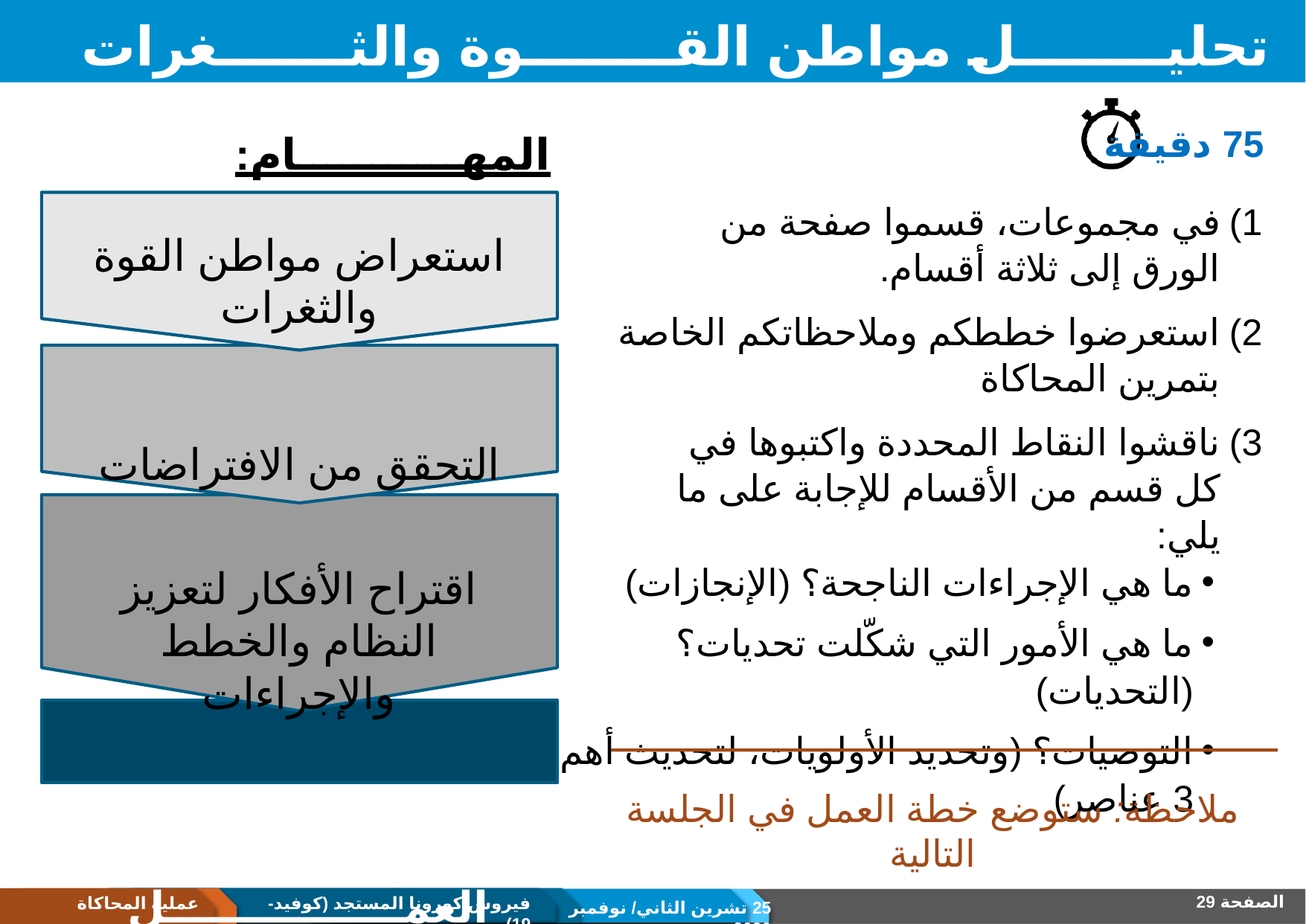

# تحليــــــــل مواطن القــــــــوة والثـــــــغرات

75 دقيقة
في مجموعات، قسموا صفحة من الورق إلى ثلاثة أقسام.
استعرضوا خططكم وملاحظاتكم الخاصة بتمرين المحاكاة
ناقشوا النقاط المحددة واكتبوها في كل قسم من الأقسام للإجابة على ما يلي:
ما هي الإجراءات الناجحة؟ (الإنجازات)
ما هي الأمور التي شكّلت تحديات؟ (التحديات)
التوصيات؟ (وتحديد الأولويات، لتحديث أهم 3 عناصر)
المهـــــــــــام:

استعراض مواطن القوة والثغرات

التحقق من الافتراضات

اقتراح الأفكار لتعزيز النظام والخطط والإجراءات

خطة العمــــــــــــــــل

ملاحظة: ستوضع خطة العمل في الجلسة التالية
الصفحة 29
عملية المحاكاة
فيروس كورونا المستجد (كوفيد-19)
25 تشرين الثاني/ نوفمبر 2020